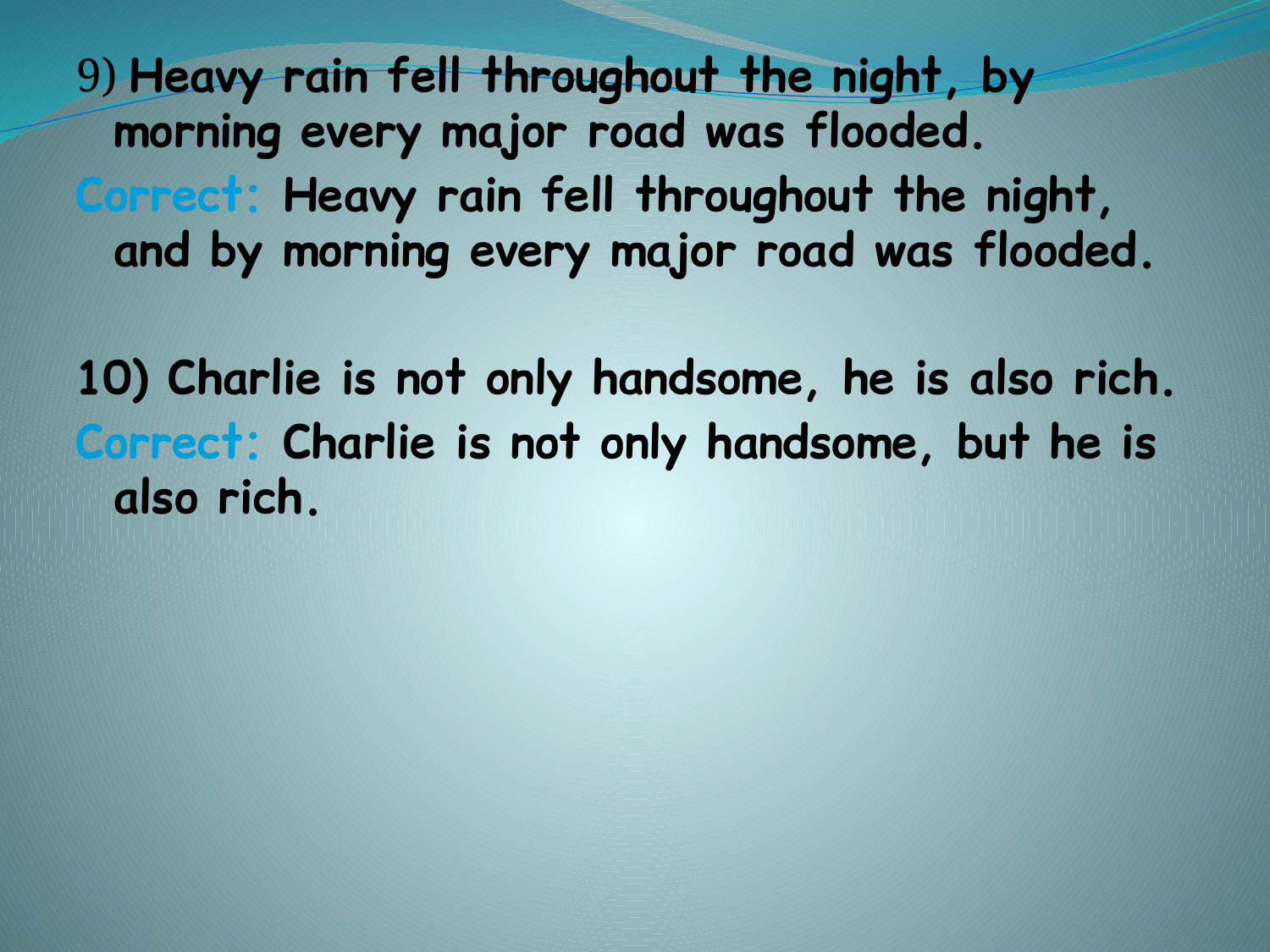

9) Heavy rain fell throughout the night, by morning every major road was flooded.
Correct: Heavy rain fell throughout the night, and by morning every major road was flooded.

10) Charlie is not only handsome, he is also rich.
Correct: Charlie is not only handsome, but he is also rich.